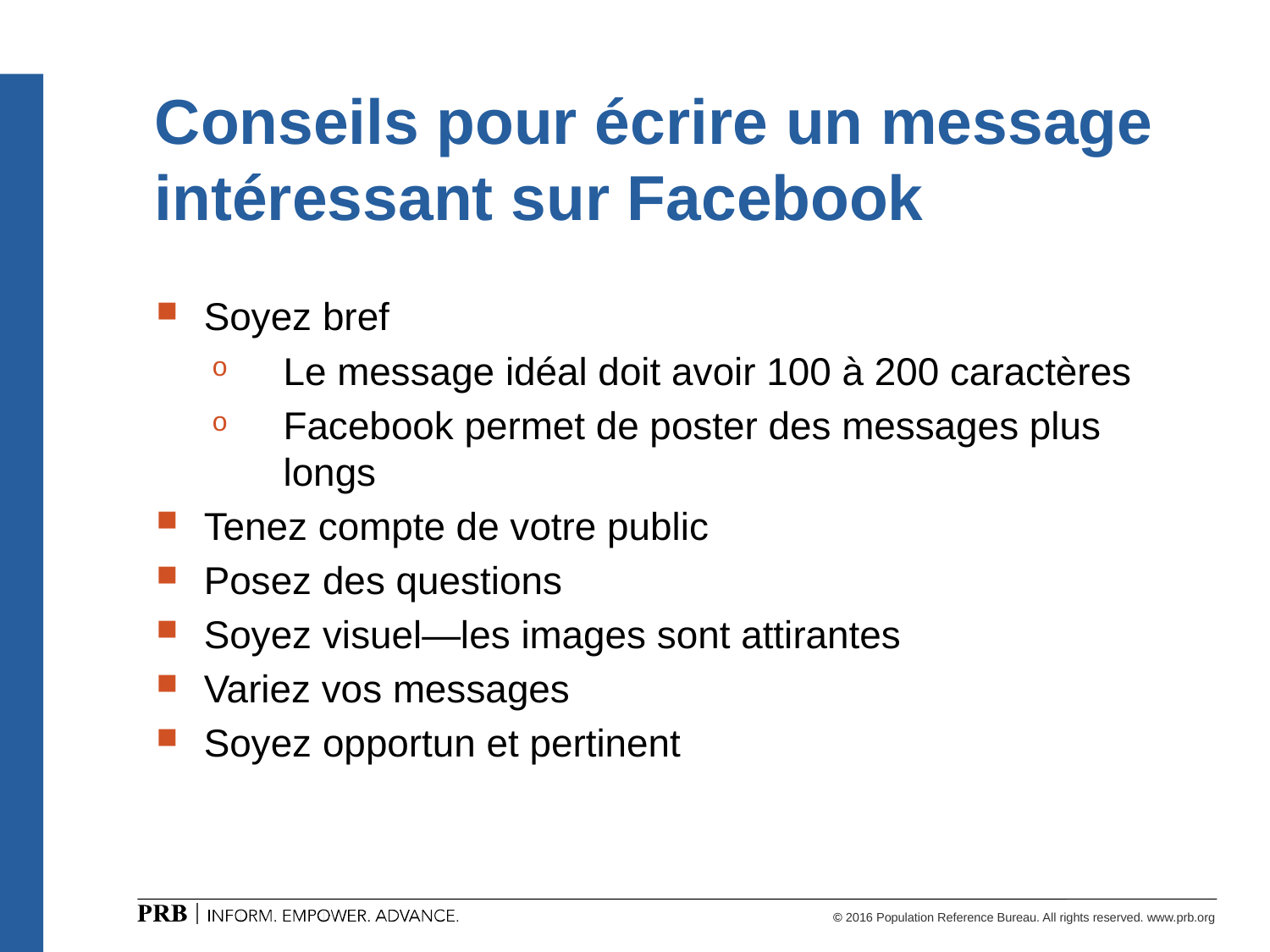

# Conseils pour écrire un message intéressant sur Facebook
Soyez bref
Le message idéal doit avoir 100 à 200 caractères
Facebook permet de poster des messages plus longs
Tenez compte de votre public
Posez des questions
Soyez visuel—les images sont attirantes
Variez vos messages
Soyez opportun et pertinent